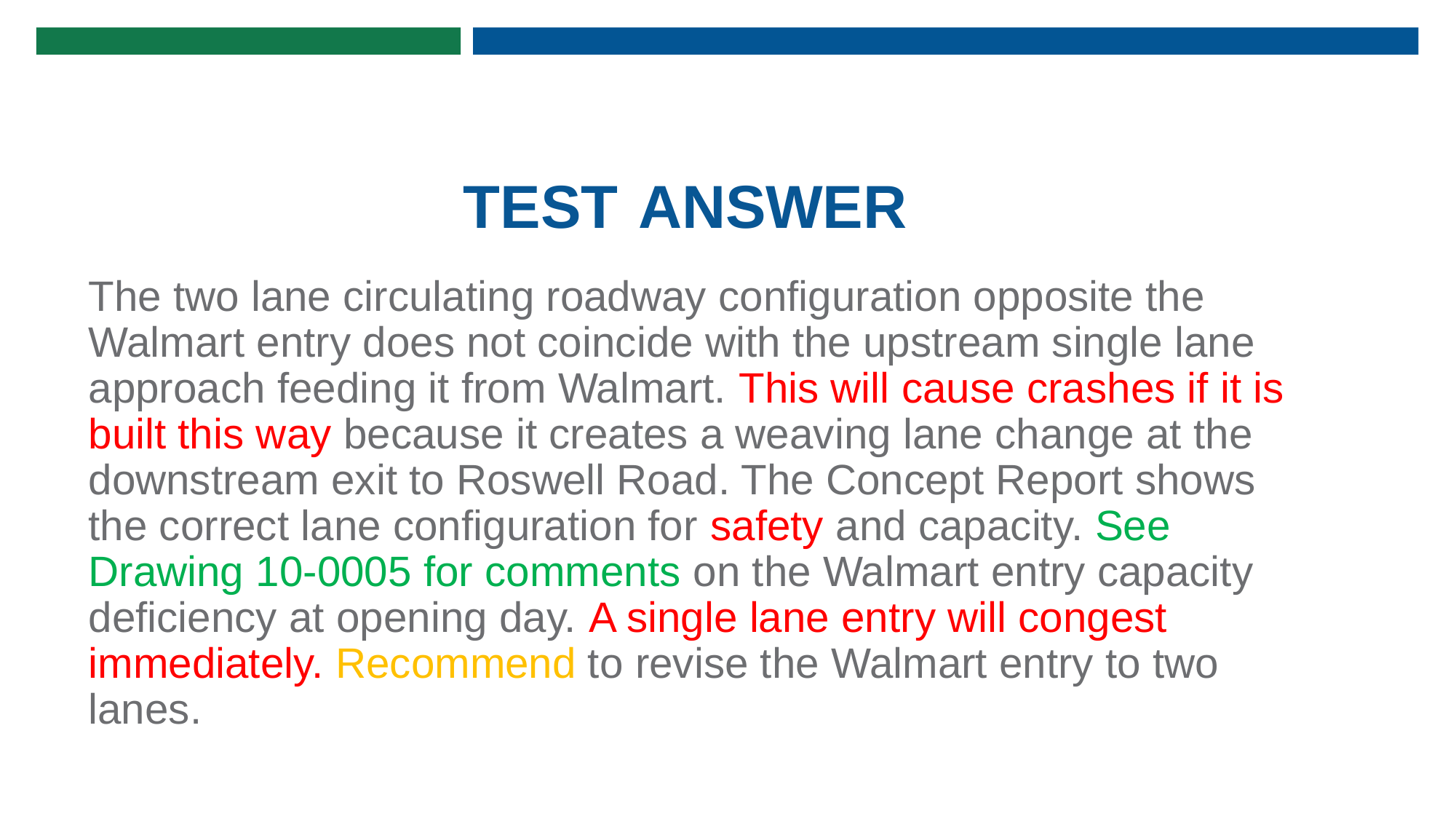

# TEST ANSWER
The two lane circulating roadway configuration opposite the Walmart entry does not coincide with the upstream single lane approach feeding it from Walmart. This will cause crashes if it is built this way because it creates a weaving lane change at the downstream exit to Roswell Road. The Concept Report shows the correct lane configuration for safety and capacity. See Drawing 10-0005 for comments on the Walmart entry capacity deficiency at opening day. A single lane entry will congest immediately. Recommend to revise the Walmart entry to two lanes.